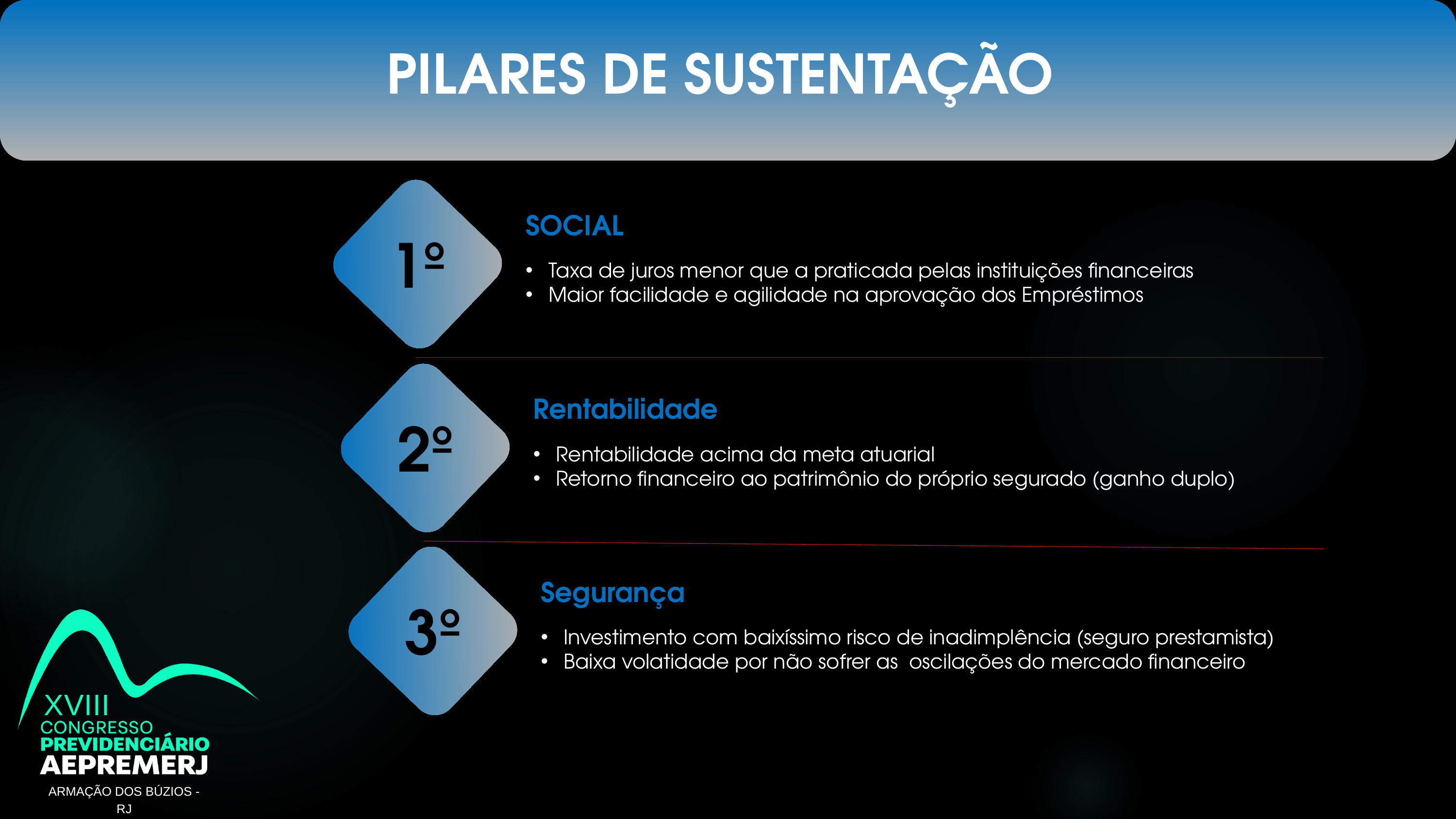

PILARES DE SUSTENTAÇÃO

SOCIAL
1º
Taxa de juros menor que a praticada pelas instituições financeiras
Maior facilidade e agilidade na aprovação dos Empréstimos

Rentabilidade
2º
Rentabilidade acima da meta atuarial
Retorno financeiro ao patrimônio do próprio segurado (ganho duplo)

Segurança
3º

XVIII

ARMAÇÃO DOS BÚZIOS - RJ
Investimento com baixíssimo risco de inadimplência (seguro prestamista)
Baixa volatidade por não sofrer as  oscilações do mercado financeiro